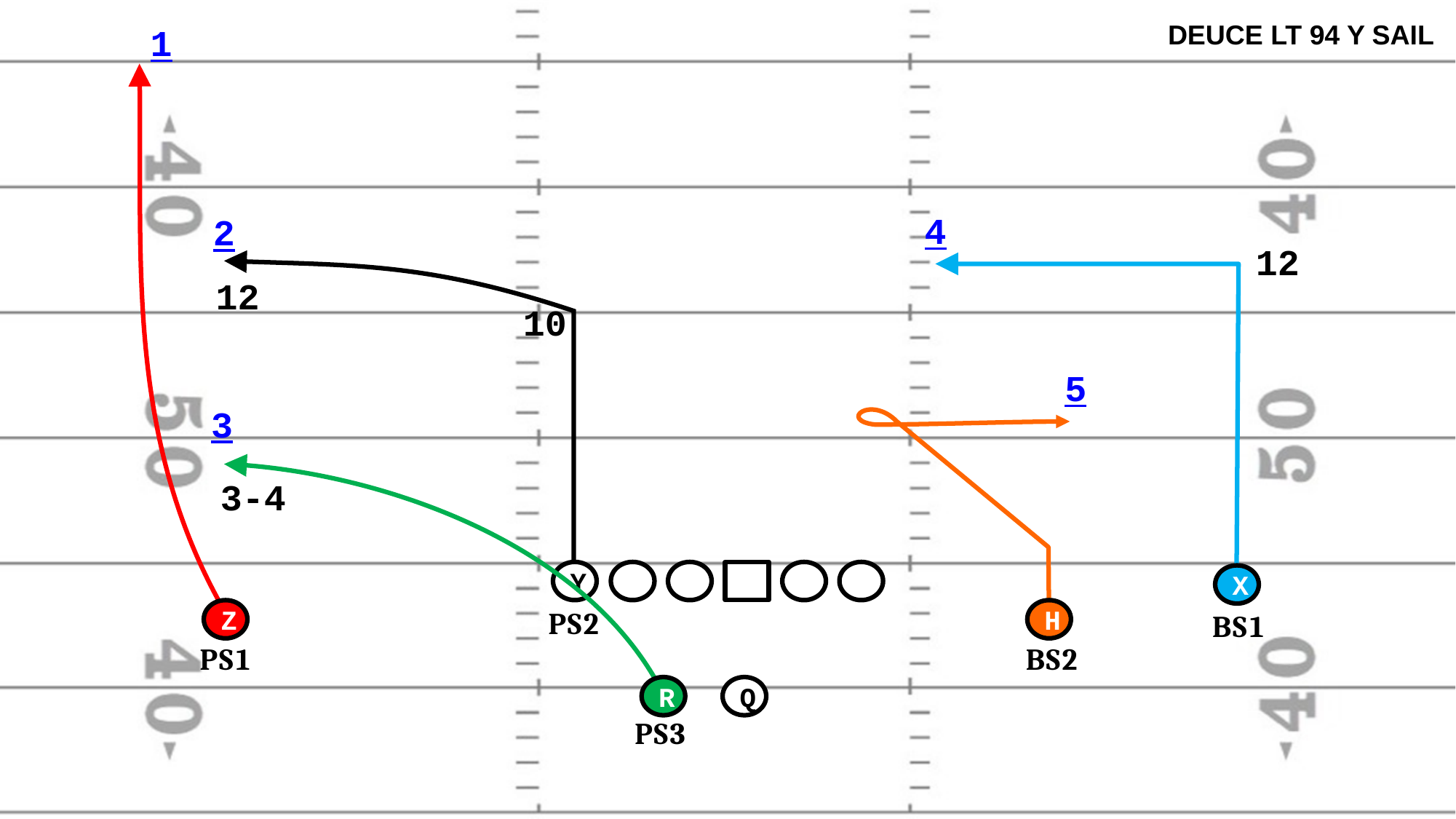

DEUCE LT 94 Y SAIL
1

4
2
12

12
10
5
3

3-4
Y

X
Z
PS2
H
BS1
PS1
BS2
R
Q
PS3